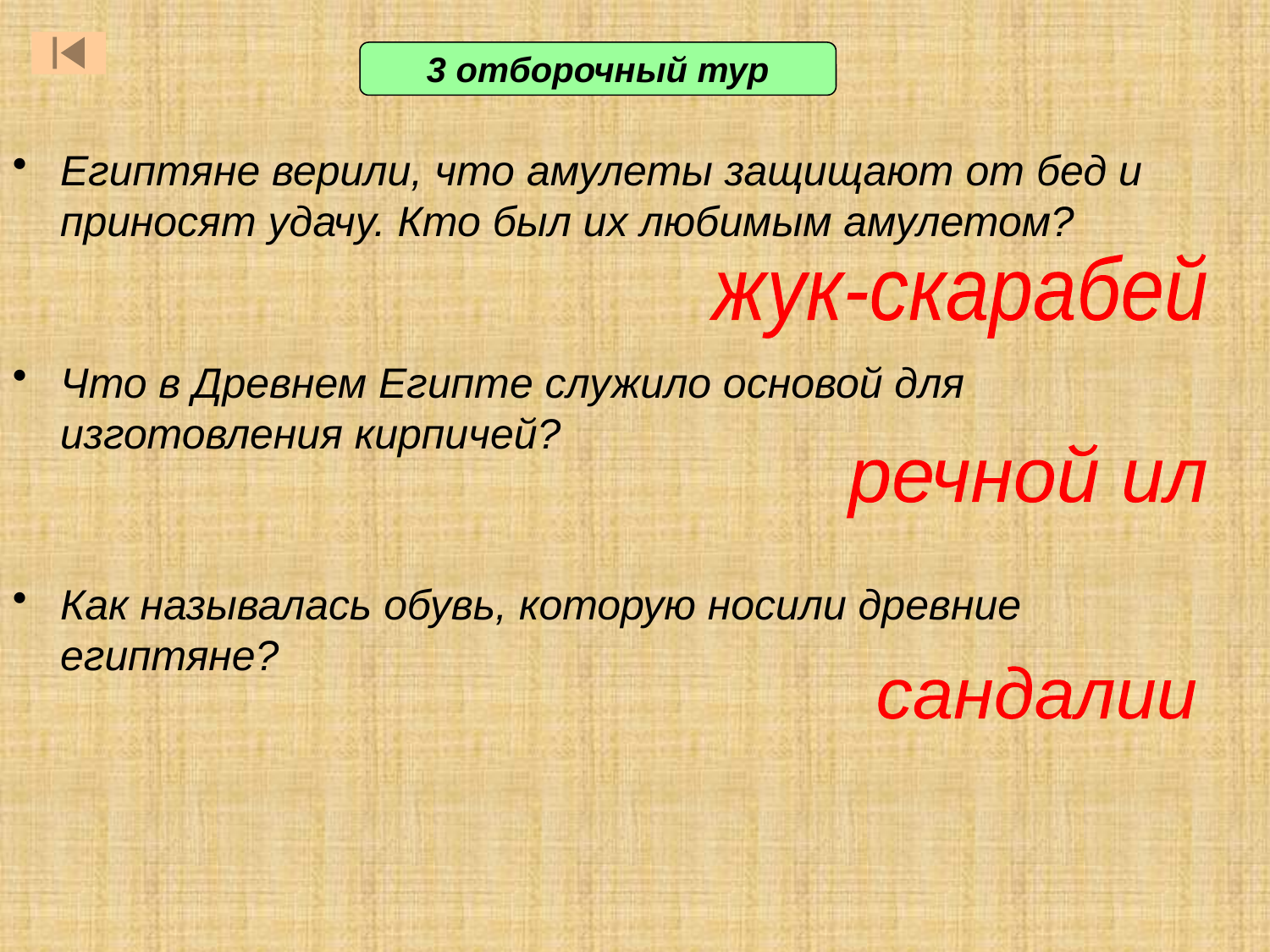

3 отборочный тур
Египтяне верили, что амулеты защищают от бед и приносят удачу. Кто был их любимым амулетом?
жук-скарабей
Что в Древнем Египте служило основой для изготовления кирпичей?
речной ил
Как называлась обувь, которую носили древние египтяне?
сандалии